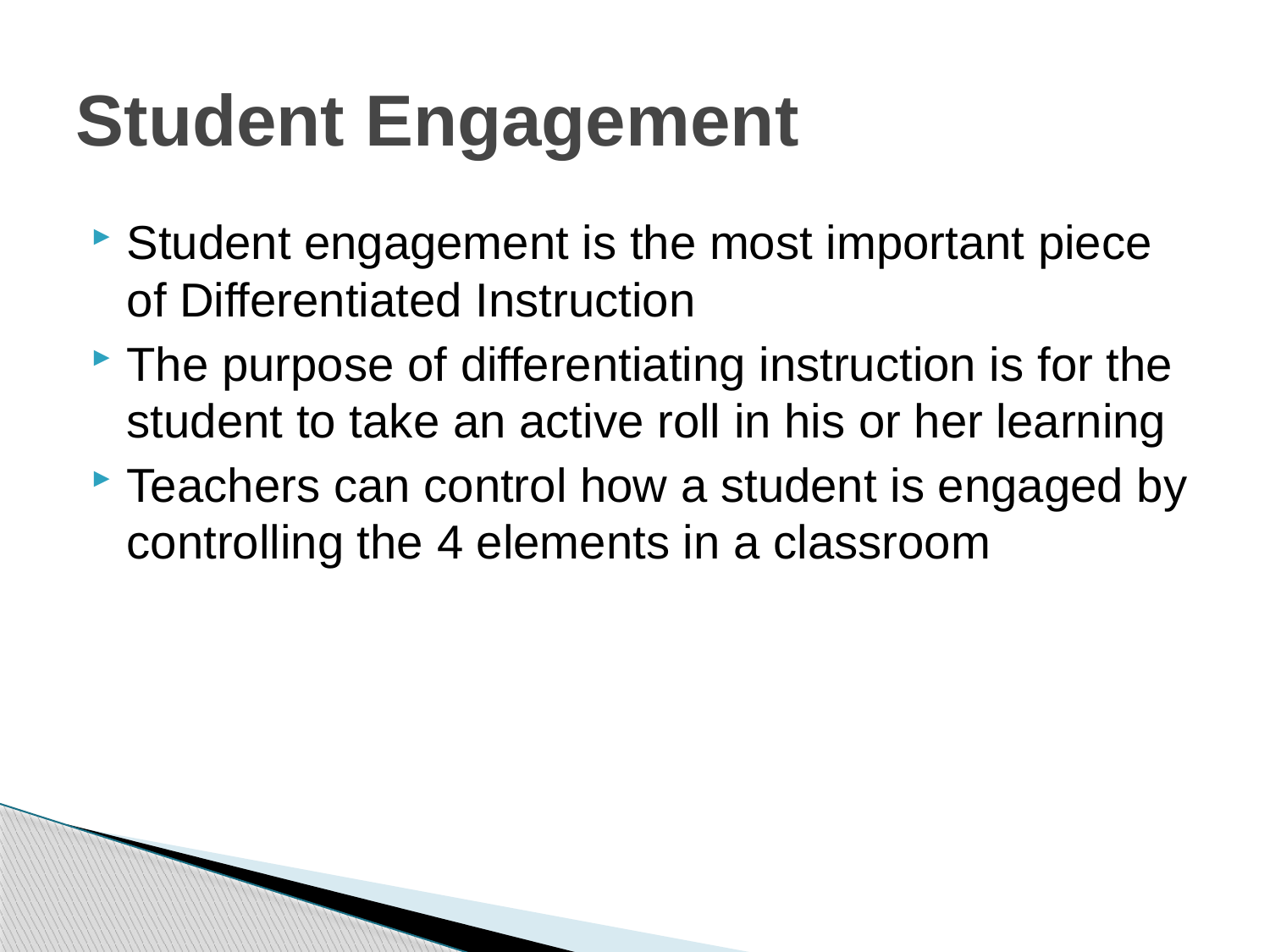

# Student Engagement
Student engagement is the most important piece of Differentiated Instruction
The purpose of differentiating instruction is for the student to take an active roll in his or her learning
Teachers can control how a student is engaged by controlling the 4 elements in a classroom